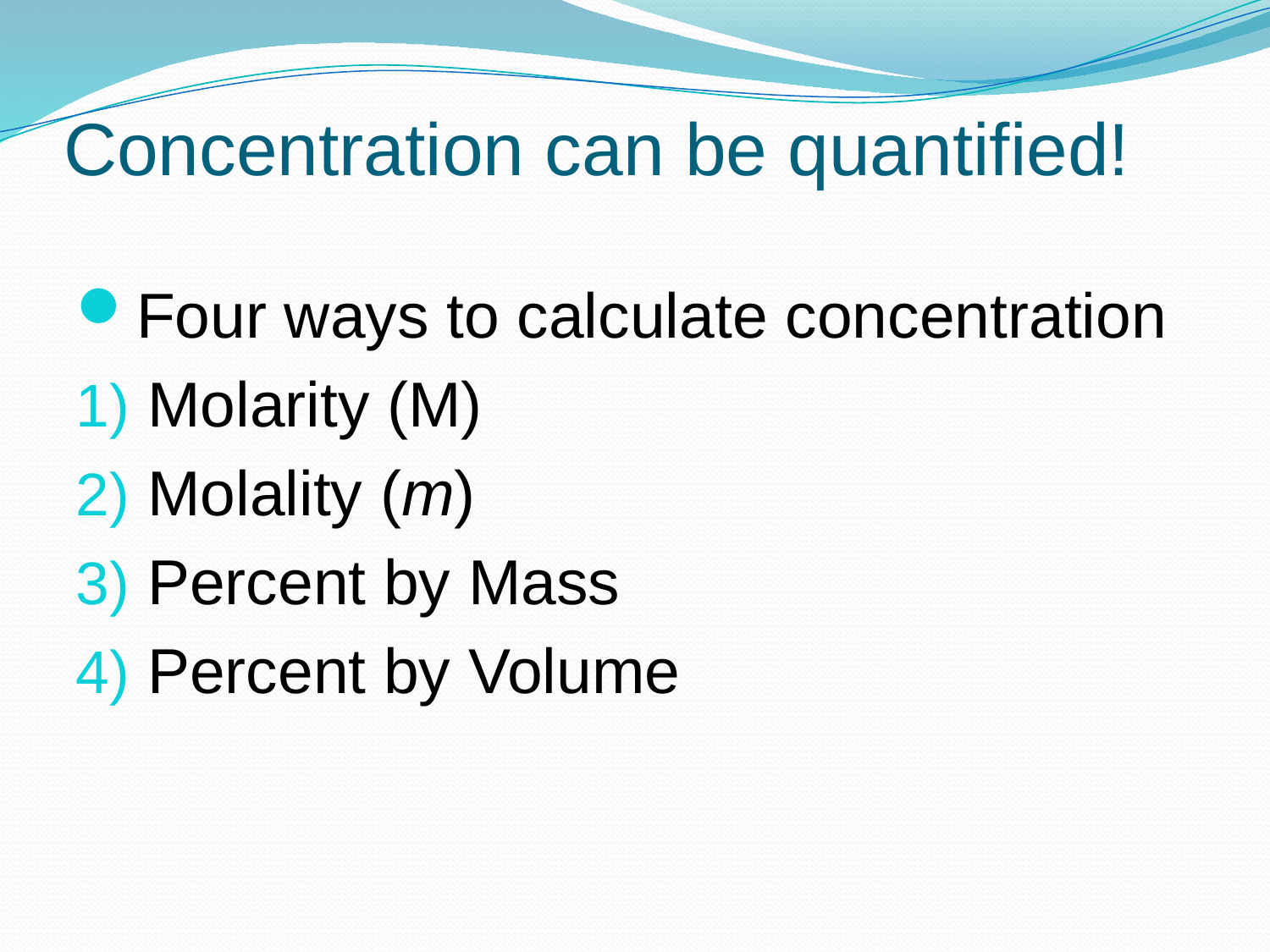

# Concentration can be quantified!
Four ways to calculate concentration
Molarity (M)
Molality (m)
Percent by Mass
Percent by Volume